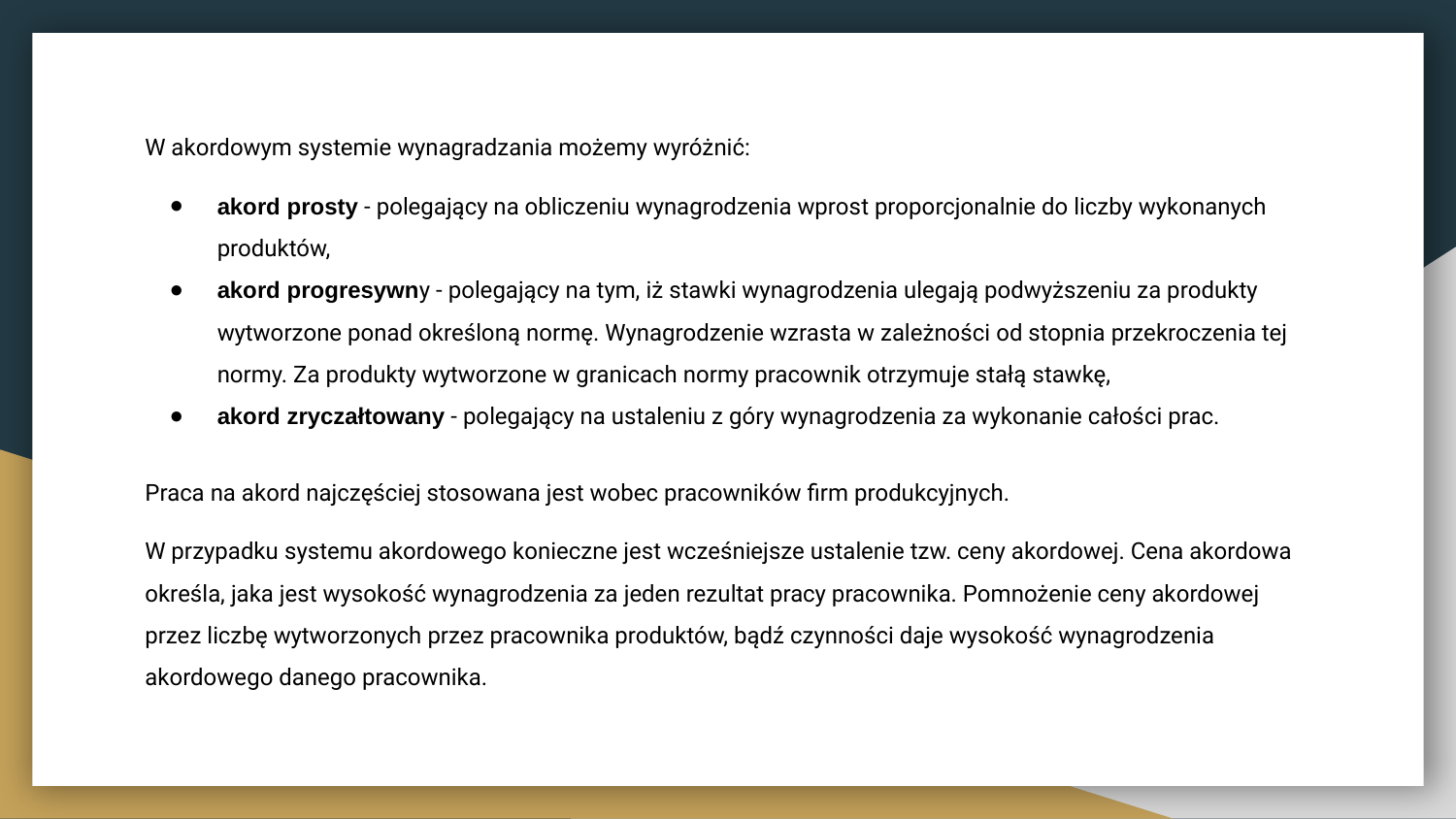

W akordowym systemie wynagradzania możemy wyróżnić:
akord prosty - polegający na obliczeniu wynagrodzenia wprost proporcjonalnie do liczby wykonanych produktów,
akord progresywny - polegający na tym, iż stawki wynagrodzenia ulegają podwyższeniu za produkty wytworzone ponad określoną normę. Wynagrodzenie wzrasta w zależności od stopnia przekroczenia tej normy. Za produkty wytworzone w granicach normy pracownik otrzymuje stałą stawkę,
akord zryczałtowany - polegający na ustaleniu z góry wynagrodzenia za wykonanie całości prac.
Praca na akord najczęściej stosowana jest wobec pracowników firm produkcyjnych.
W przypadku systemu akordowego konieczne jest wcześniejsze ustalenie tzw. ceny akordowej. Cena akordowa określa, jaka jest wysokość wynagrodzenia za jeden rezultat pracy pracownika. Pomnożenie ceny akordowej przez liczbę wytworzonych przez pracownika produktów, bądź czynności daje wysokość wynagrodzenia akordowego danego pracownika.